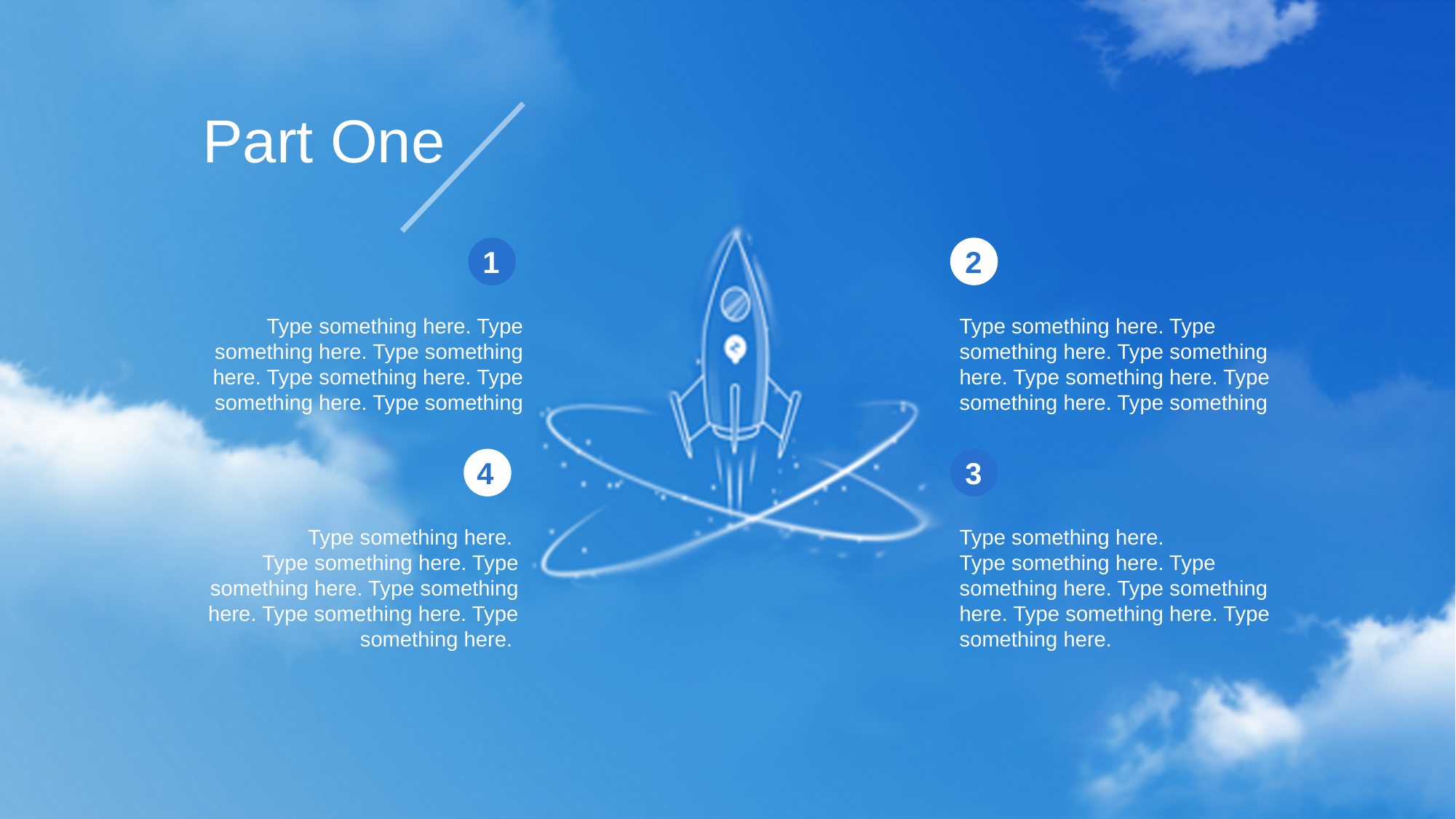

Part One

1

Type something here. Type something here. Type something here. Type something here. Type something here. Type something
2

Type something here. Type something here. Type something here. Type something here. Type something here. Type something
4

Type something here.
Type something here. Type something here. Type something here. Type something here. Type something here.
3

Type something here.
Type something here. Type something here. Type something here. Type something here. Type something here.